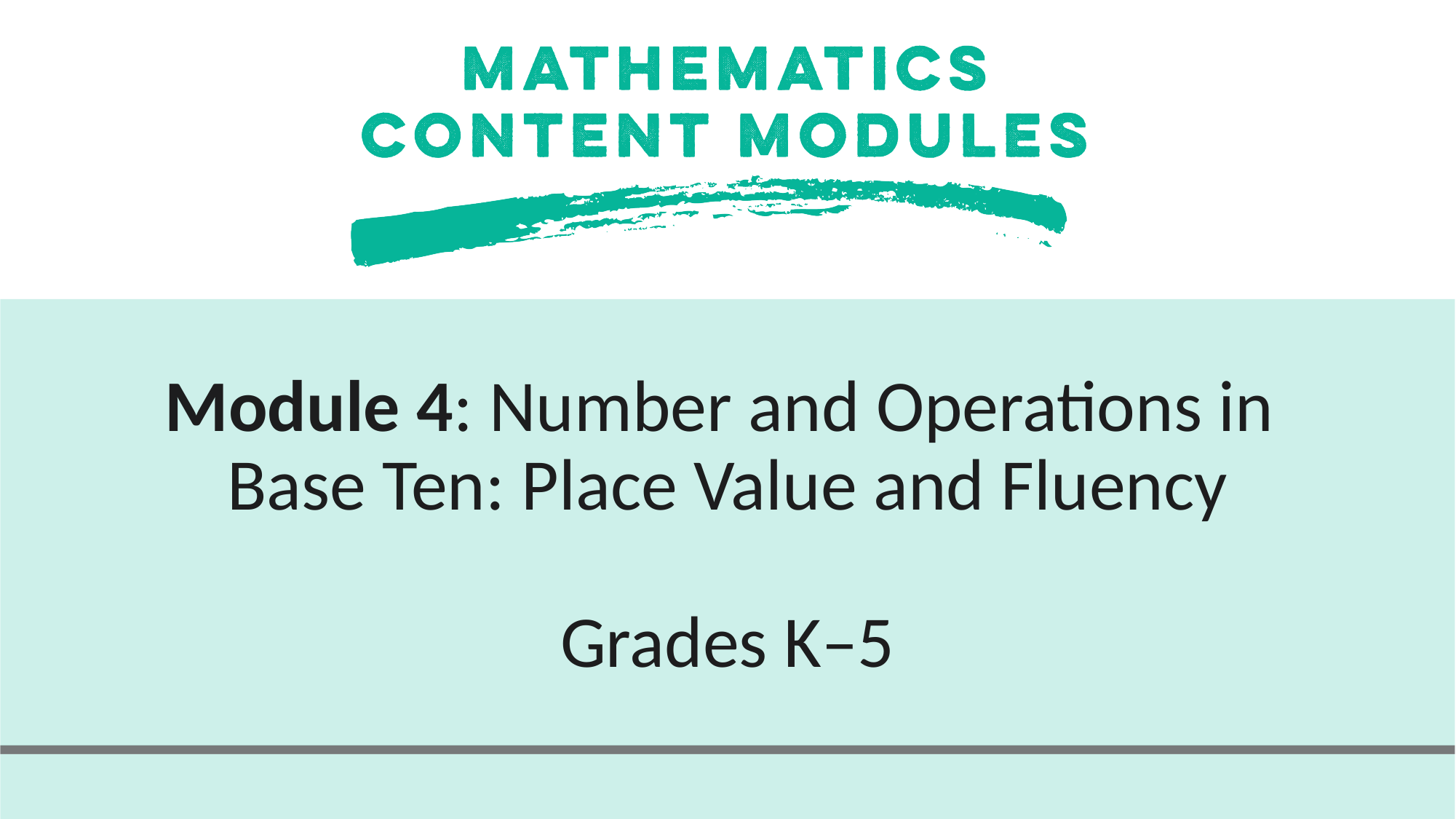

# Module 4: Number and Operations in Base Ten: Place Value and Fluency Grades K–5